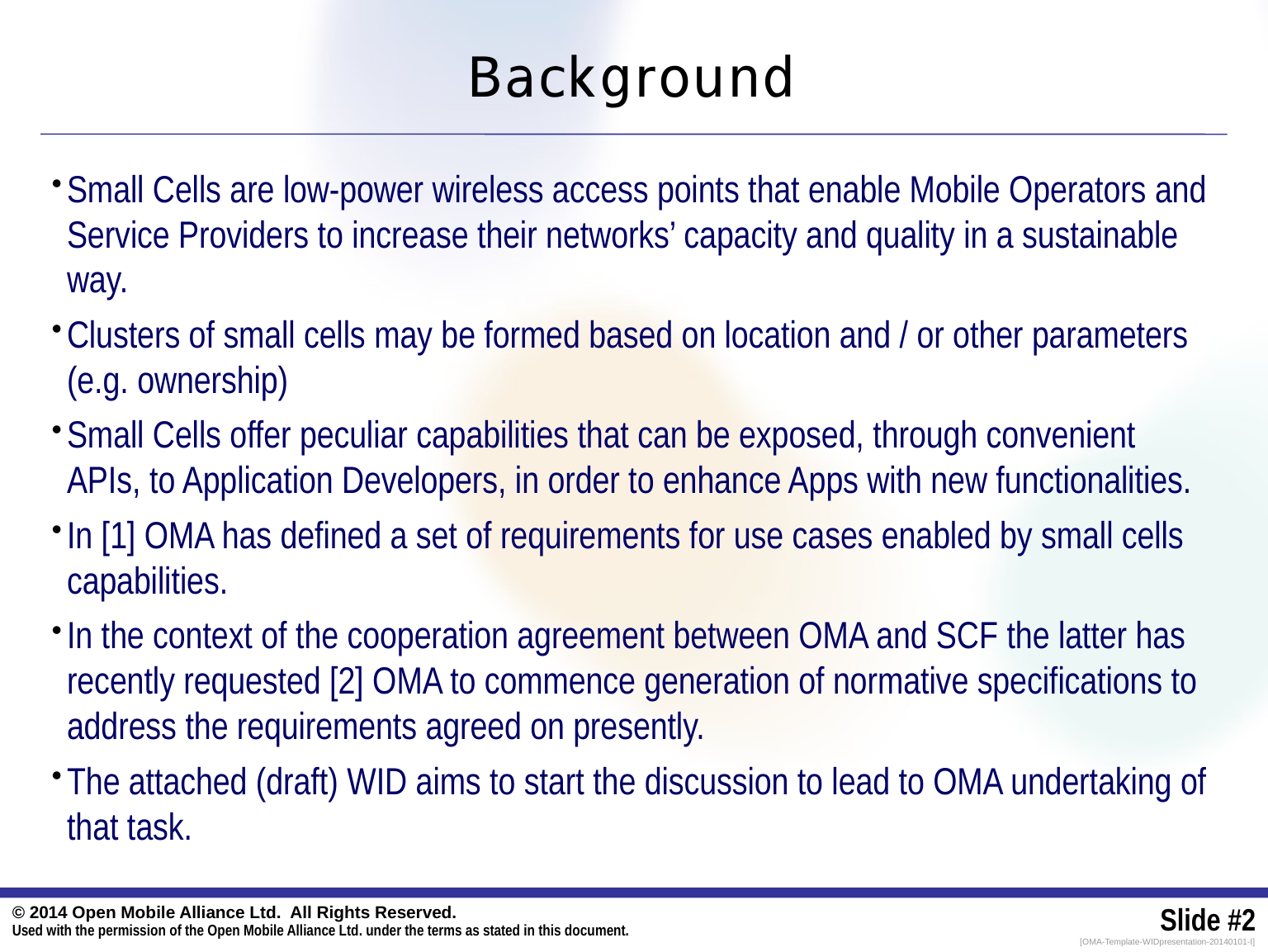

# Background
Small Cells are low-power wireless access points that enable Mobile Operators and Service Providers to increase their networks’ capacity and quality in a sustainable way.
Clusters of small cells may be formed based on location and / or other parameters  (e.g. ownership)
Small Cells offer peculiar capabilities that can be exposed, through convenient APIs, to Application Developers, in order to enhance Apps with new functionalities.
In [1] OMA has defined a set of requirements for use cases enabled by small cells capabilities.
In the context of the cooperation agreement between OMA and SCF the latter has recently requested [2] OMA to commence generation of normative specifications to address the requirements agreed on presently.
The attached (draft) WID aims to start the discussion to lead to OMA undertaking of that task.